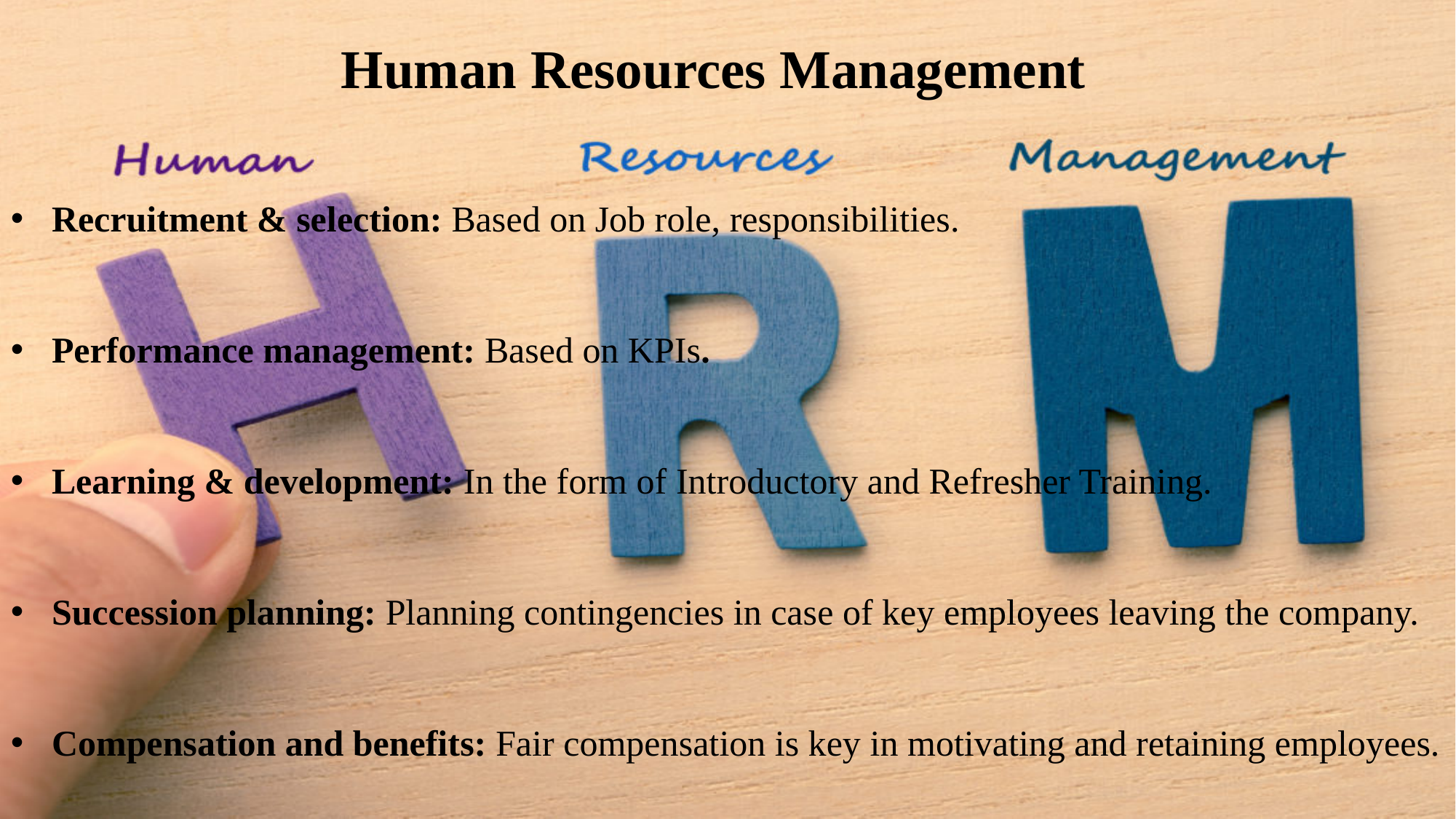

Human Resources Management
Recruitment & selection: Based on Job role, responsibilities.

Performance management: Based on KPIs.

Learning & development: In the form of Introductory and Refresher Training.

Succession planning: Planning contingencies in case of key employees leaving the company.

Compensation and benefits: Fair compensation is key in motivating and retaining employees.